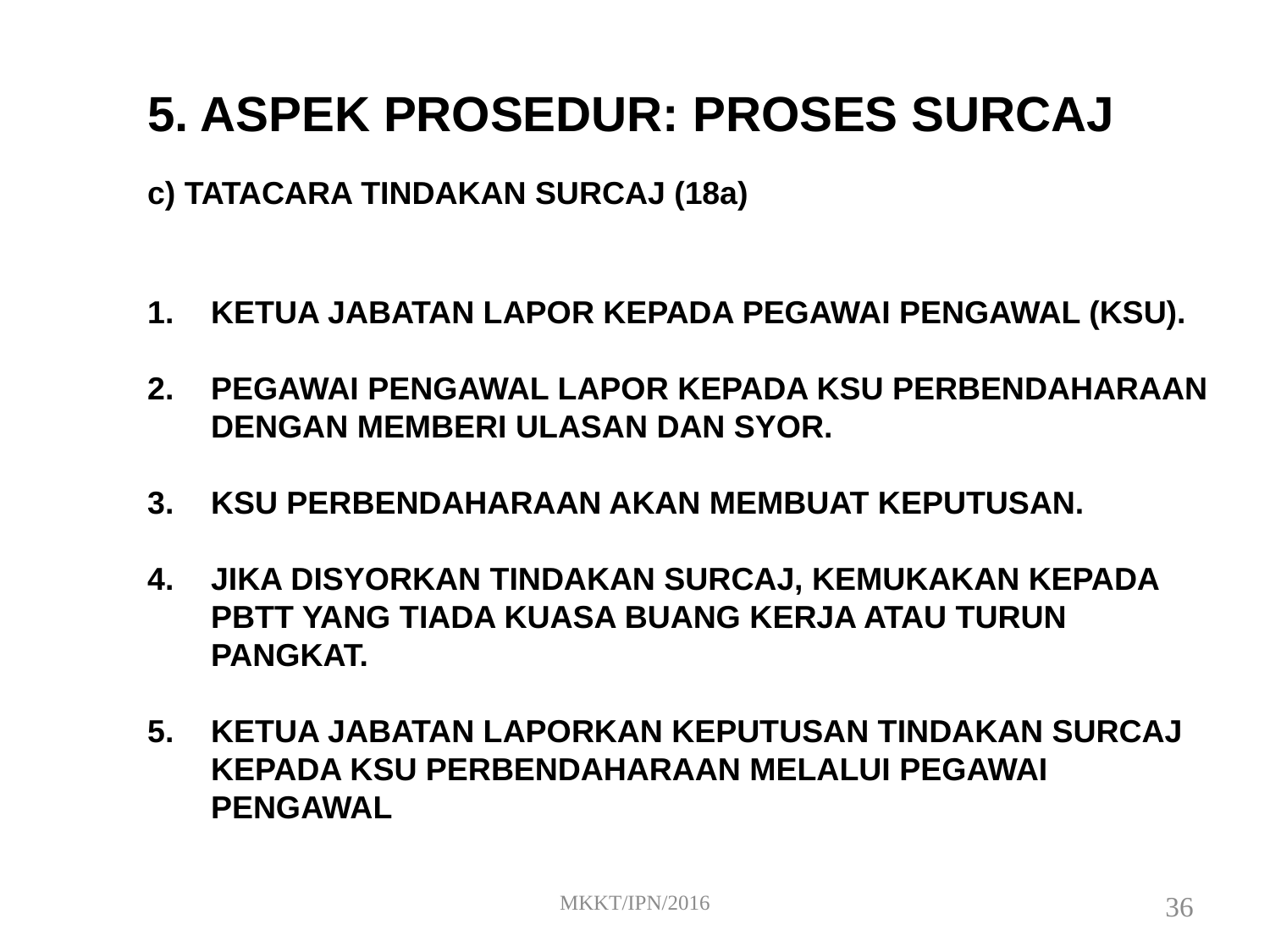

5. ASPEK PROSEDUR: PROSES SURCAJ
c) TATACARA TINDAKAN SURCAJ (18a)
KETUA JABATAN LAPOR KEPADA PEGAWAI PENGAWAL (KSU).

PEGAWAI PENGAWAL LAPOR KEPADA KSU PERBENDAHARAAN DENGAN MEMBERI ULASAN DAN SYOR.

KSU PERBENDAHARAAN AKAN MEMBUAT KEPUTUSAN.

JIKA DISYORKAN TINDAKAN SURCAJ, KEMUKAKAN KEPADA PBTT YANG TIADA KUASA BUANG KERJA ATAU TURUN PANGKAT.

KETUA JABATAN LAPORKAN KEPUTUSAN TINDAKAN SURCAJ KEPADA KSU PERBENDAHARAAN MELALUI PEGAWAI PENGAWAL
MKKT/IPN/2016
36